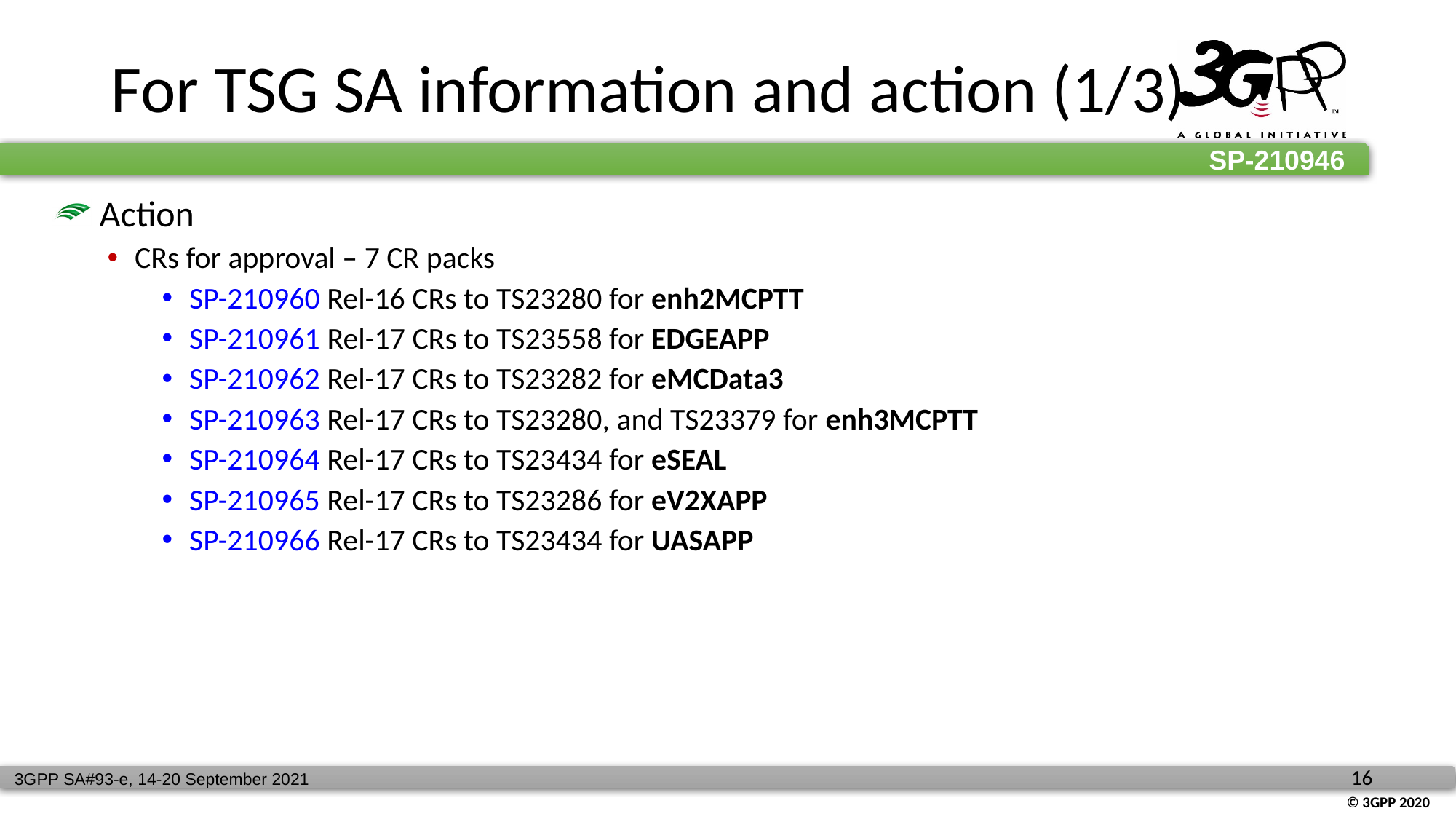

# For TSG SA information and action (1/3)
 Action
CRs for approval – 7 CR packs
SP-210960 Rel-16 CRs to TS23280 for enh2MCPTT
SP-210961 Rel-17 CRs to TS23558 for EDGEAPP
SP-210962 Rel-17 CRs to TS23282 for eMCData3
SP-210963 Rel-17 CRs to TS23280, and TS23379 for enh3MCPTT
SP-210964 Rel-17 CRs to TS23434 for eSEAL
SP-210965 Rel-17 CRs to TS23286 for eV2XAPP
SP-210966 Rel-17 CRs to TS23434 for UASAPP